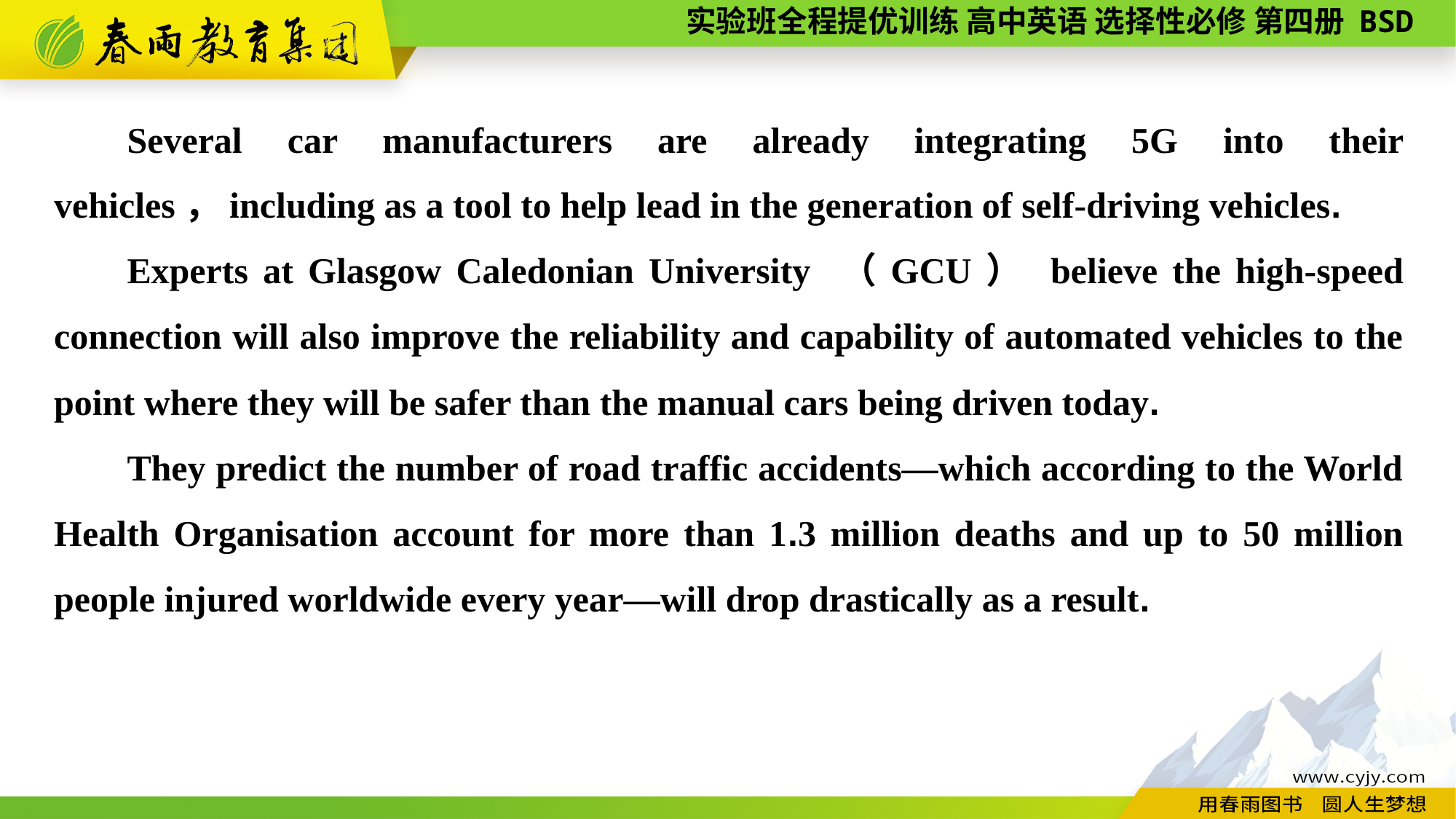

Several car manufacturers are already integrating 5G into their vehicles，including as a tool to help lead in the generation of self-driving vehicles.
Experts at Glasgow Caledonian University （GCU） believe the high-speed connection will also improve the reliability and capability of automated vehicles to the point where they will be safer than the manual cars being driven today.
They predict the number of road traffic accidents—which according to the World Health Organisation account for more than 1.3 million deaths and up to 50 million people injured worldwide every year—will drop drastically as a result.